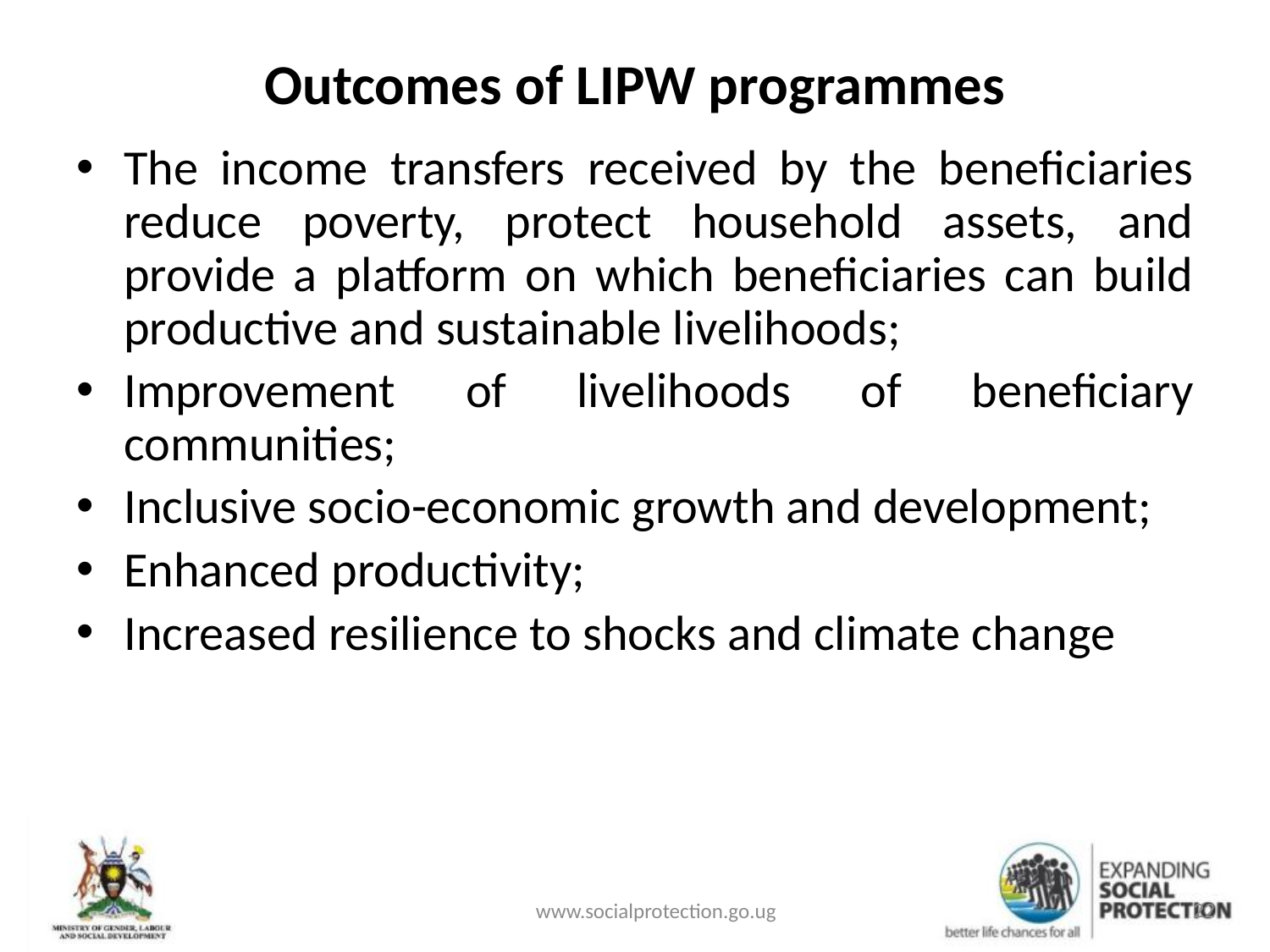

# Outcomes of LIPW programmes
The income transfers received by the beneficiaries reduce poverty, protect household assets, and provide a platform on which beneficiaries can build productive and sustainable livelihoods;
Improvement of livelihoods of beneficiary communities;
Inclusive socio-economic growth and development;
Enhanced productivity;
Increased resilience to shocks and climate change